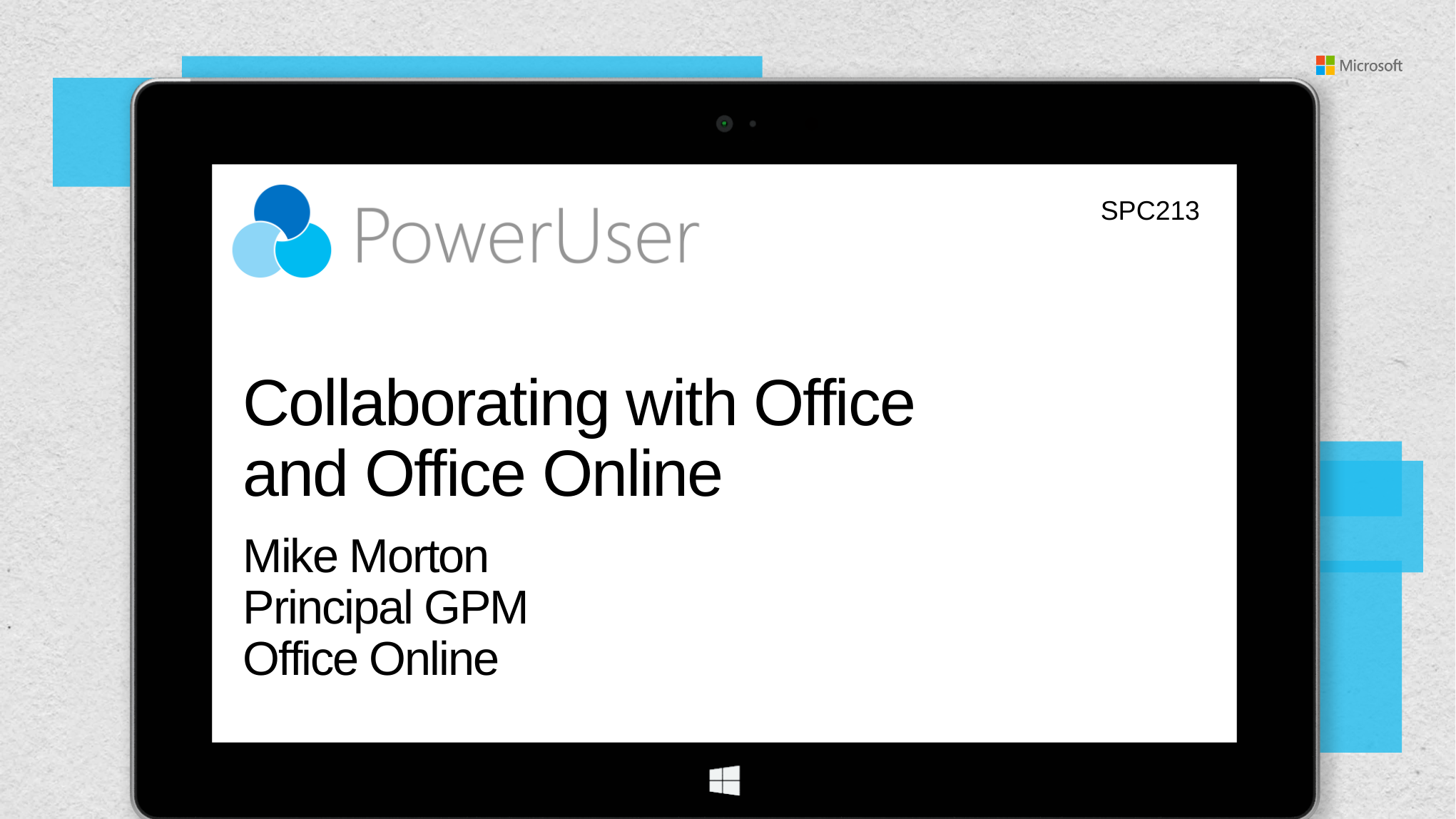

SPC213
# Collaborating with Office and Office Online
Mike Morton
Principal GPM
Office Online